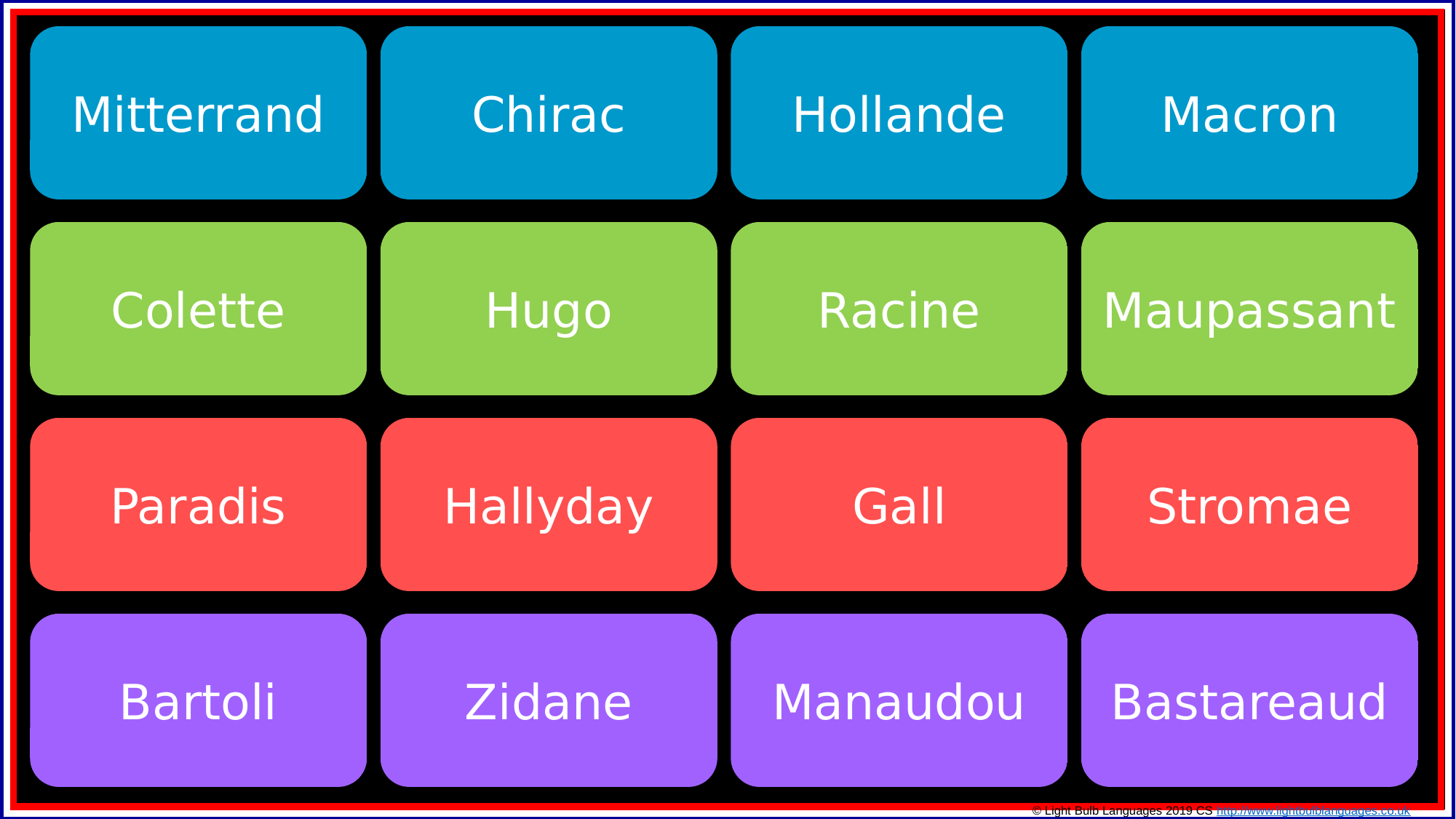

Mitterrand
Chirac
Hollande
Macron
Colette
Hugo
Racine
Maupassant
Paradis
Hallyday
Gall
Stromae
Bartoli
Zidane
Manaudou
Bastareaud
© Light Bulb Languages 2019 CS http://www.lightbulblanguages.co.uk